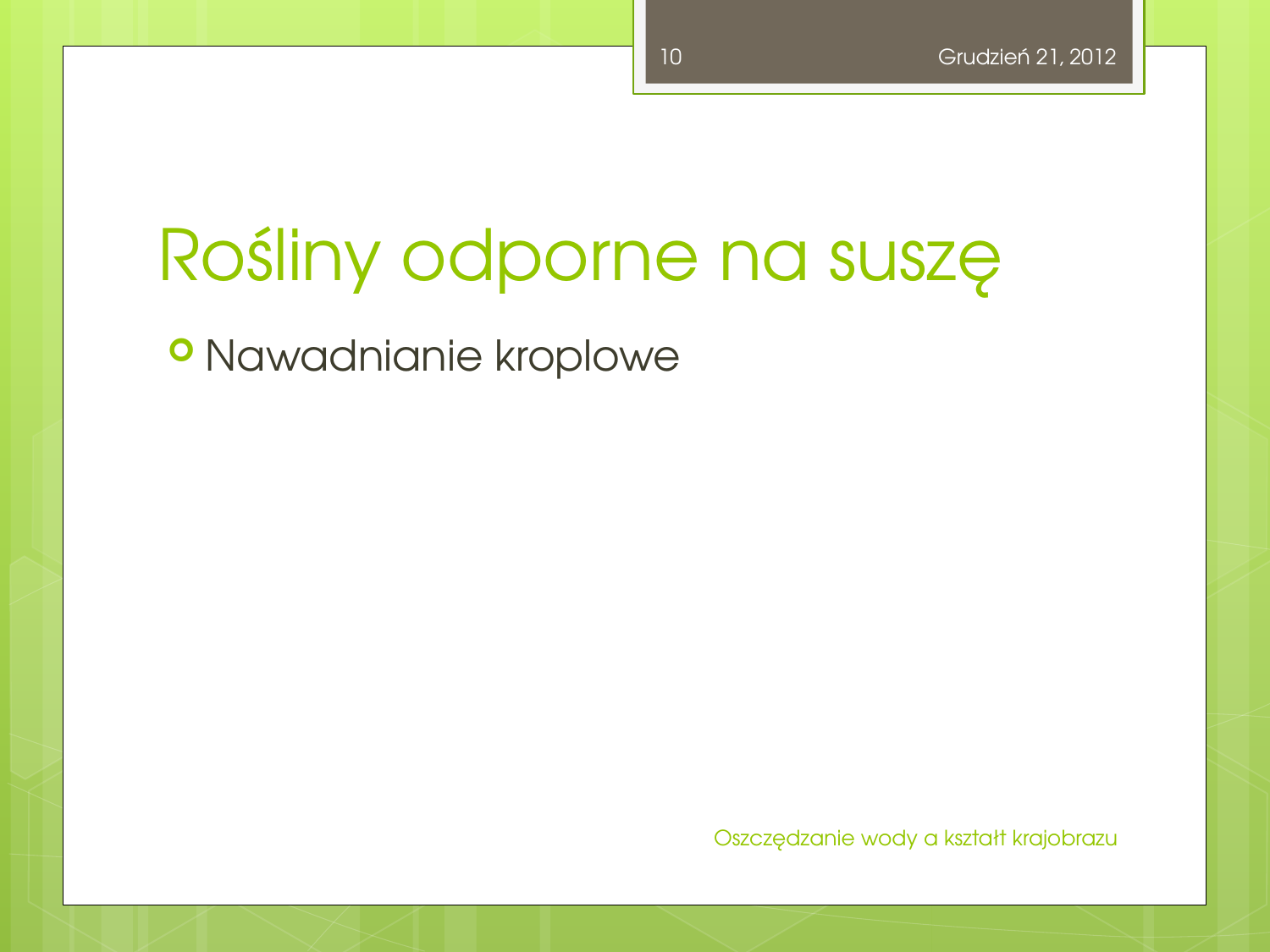

10
Grudzień 21, 2012
# Rośliny odporne na suszę
Nawadnianie kroplowe
Oszczędzanie wody a kształt krajobrazu